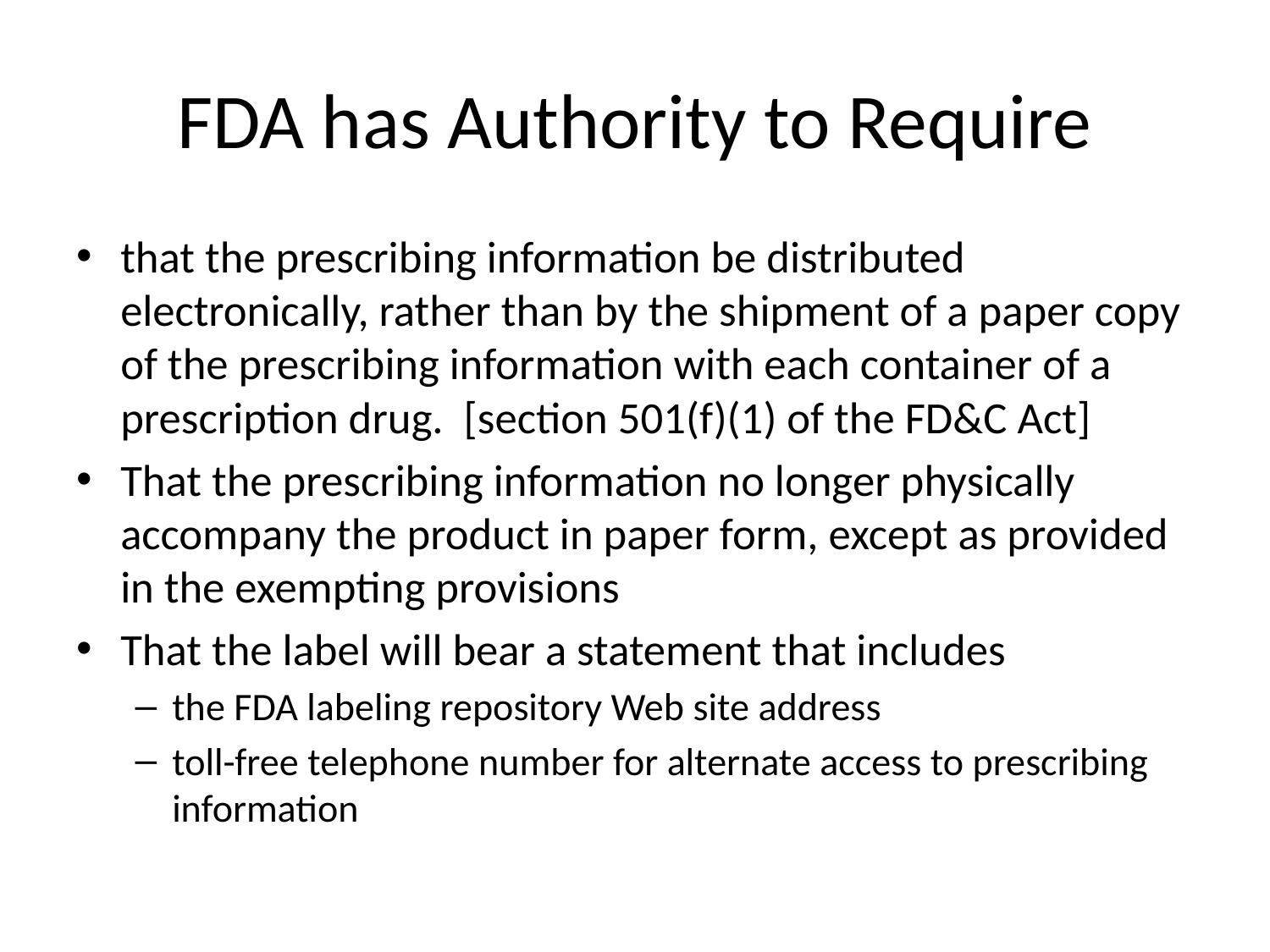

# FDA has Authority to Require
that the prescribing information be distributed electronically, rather than by the shipment of a paper copy of the prescribing information with each container of a prescription drug.  [section 501(f)(1) of the FD&C Act]
That the prescribing information no longer physically accompany the product in paper form, except as provided in the exempting provisions
That the label will bear a statement that includes
the FDA labeling repository Web site address
toll-free telephone number for alternate access to prescribing information